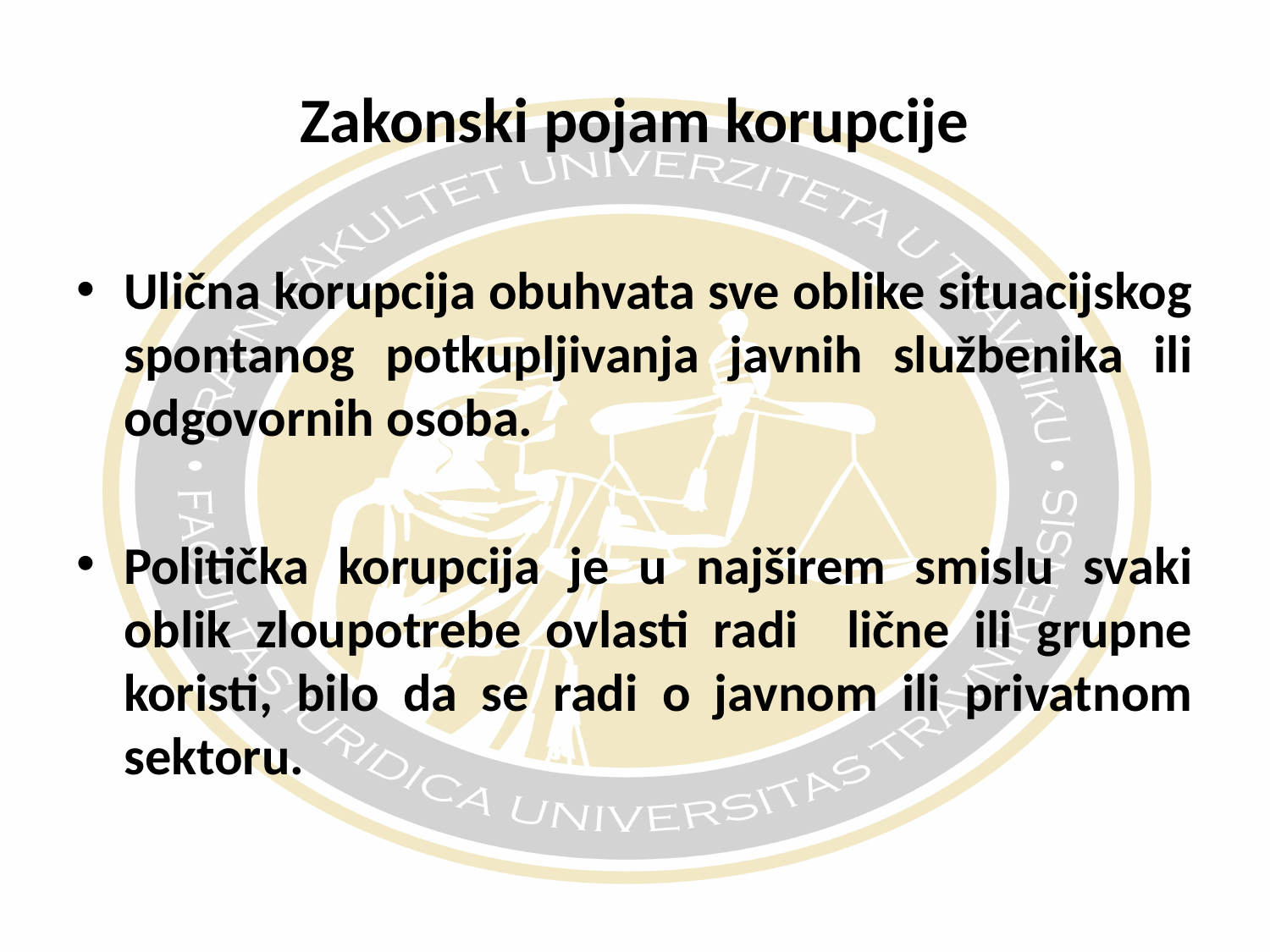

# Zakonski pojam korupcije

Ulična korupcija obuhvata sve oblike situacijskog spontanog potkupljivanja javnih službenika ili odgovornih osoba.

Politička korupcija je u najširem smislu svaki oblik zloupotrebe ovlasti radi  lične ili grupne koristi, bilo da se radi o javnom ili privatnom sektoru.